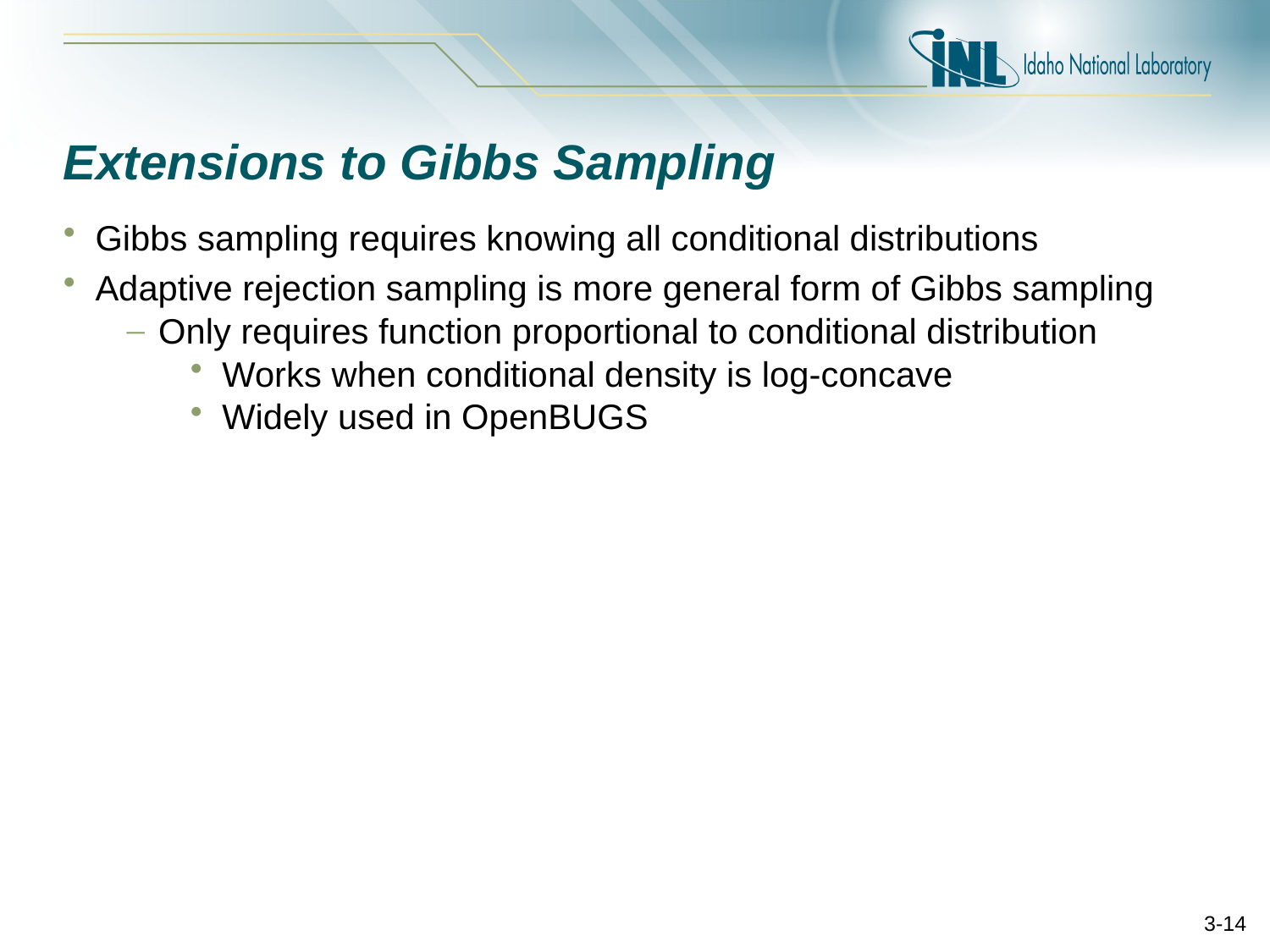

# Extensions to Gibbs Sampling
Gibbs sampling requires knowing all conditional distributions
Adaptive rejection sampling is more general form of Gibbs sampling
Only requires function proportional to conditional distribution
Works when conditional density is log-concave
Widely used in OpenBUGS
3-14